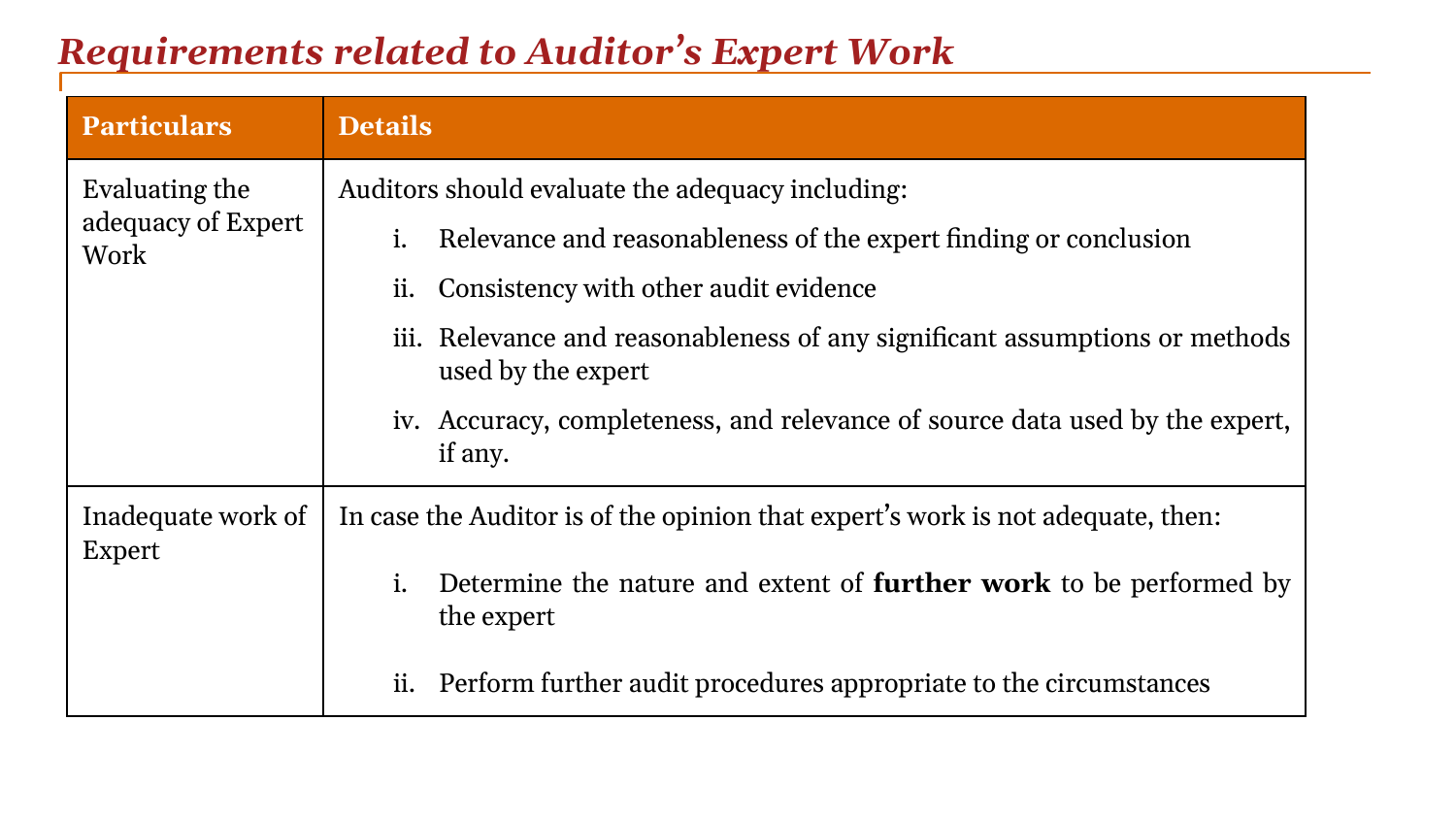

Requirements related to Auditor’s Expert Work
| Particulars | Details |
| --- | --- |
| Evaluating the adequacy of Expert Work | Auditors should evaluate the adequacy including: Relevance and reasonableness of the expert finding or conclusion Consistency with other audit evidence Relevance and reasonableness of any significant assumptions or methods used by the expert Accuracy, completeness, and relevance of source data used by the expert, if any. |
| Inadequate work of Expert | In case the Auditor is of the opinion that expert’s work is not adequate, then: Determine the nature and extent of further work to be performed by the expert Perform further audit procedures appropriate to the circumstances |